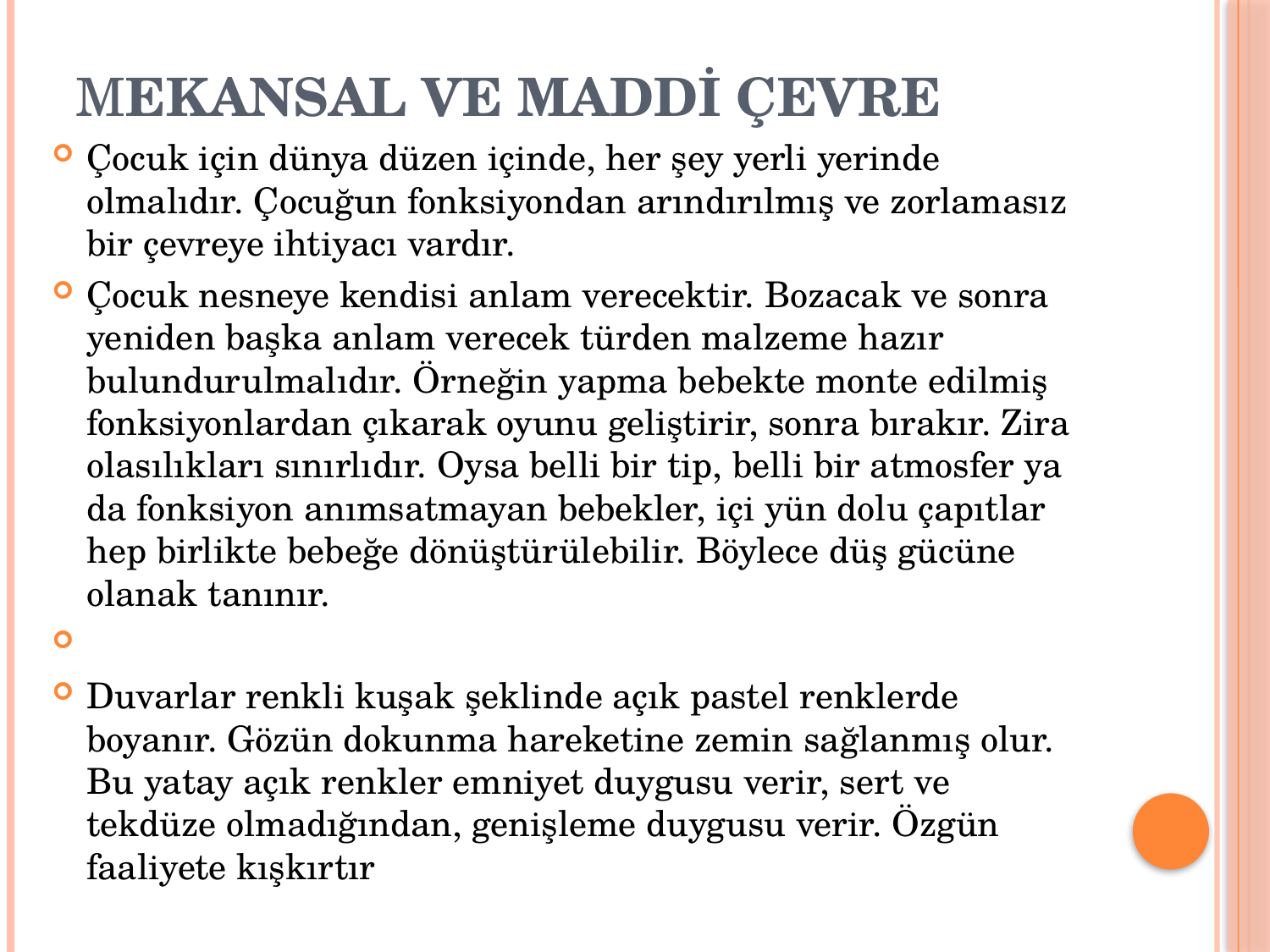

# Mekansal ve maddi çevre
Çocuk için dünya düzen içinde, her şey yerli yerinde olmalıdır. Çocuğun fonksiyondan arındırılmış ve zorlamasız bir çevreye ihtiyacı vardır.
Çocuk nesneye kendisi anlam verecektir. Bozacak ve sonra yeniden başka anlam verecek türden malzeme hazır bulundurulmalıdır. Örneğin yapma bebekte monte edilmiş fonksiyonlardan çıkarak oyunu geliştirir, sonra bırakır. Zira olasılıkları sınırlıdır. Oysa belli bir tip, belli bir atmosfer ya da fonksiyon anımsatmayan bebekler, içi yün dolu çapıtlar hep birlikte bebeğe dönüştürülebilir. Böylece düş gücüne olanak tanınır.

Duvarlar renkli kuşak şeklinde açık pastel renklerde boyanır. Gözün dokunma hareketine zemin sağlanmış olur. Bu yatay açık renkler emniyet duygusu verir, sert ve tekdüze olmadığından, genişleme duygusu verir. Özgün faaliyete kışkırtır